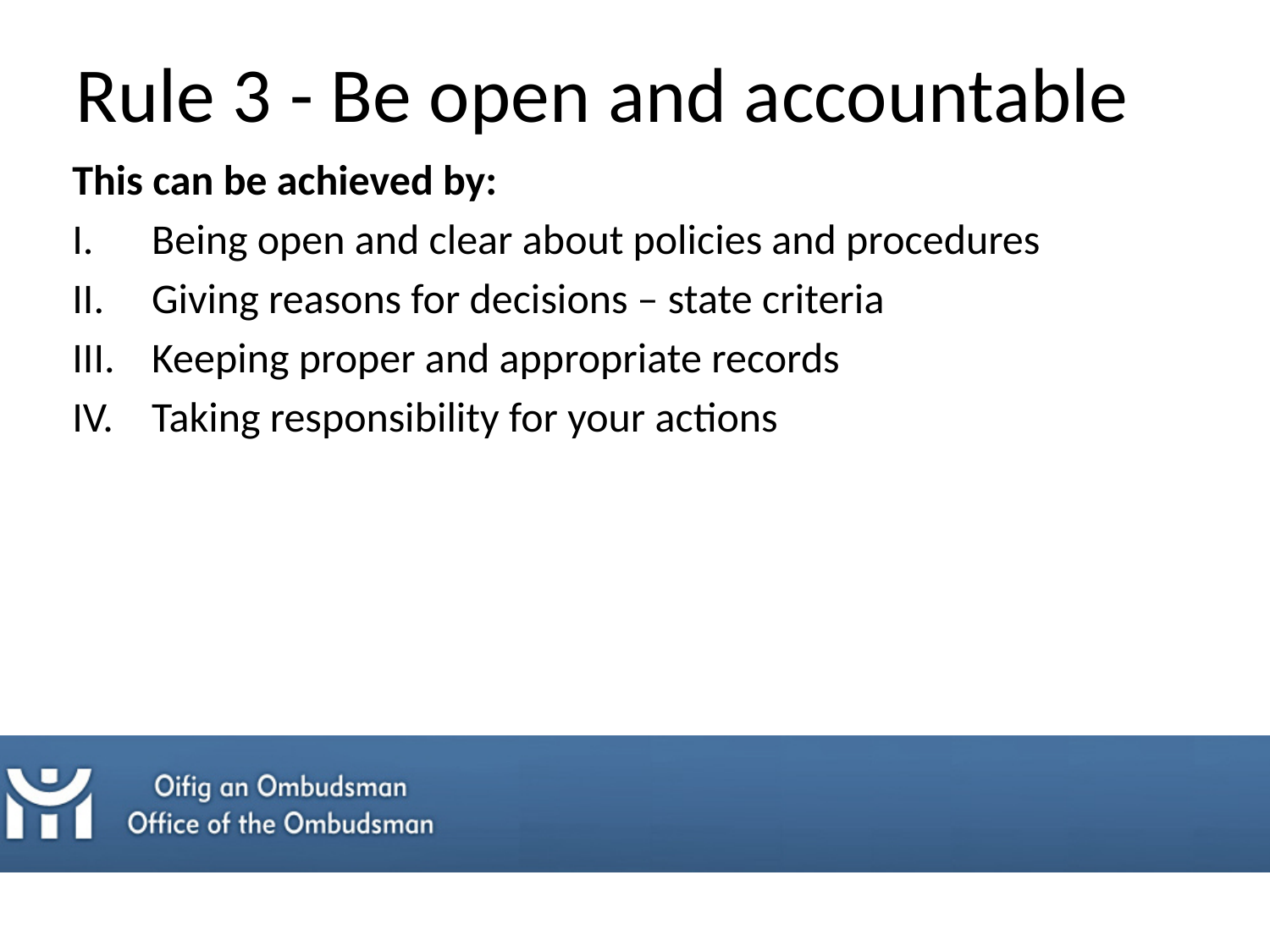

Rule 3 - Be open and accountable
This can be achieved by:
Being open and clear about policies and procedures
Giving reasons for decisions – state criteria
Keeping proper and appropriate records
Taking responsibility for your actions